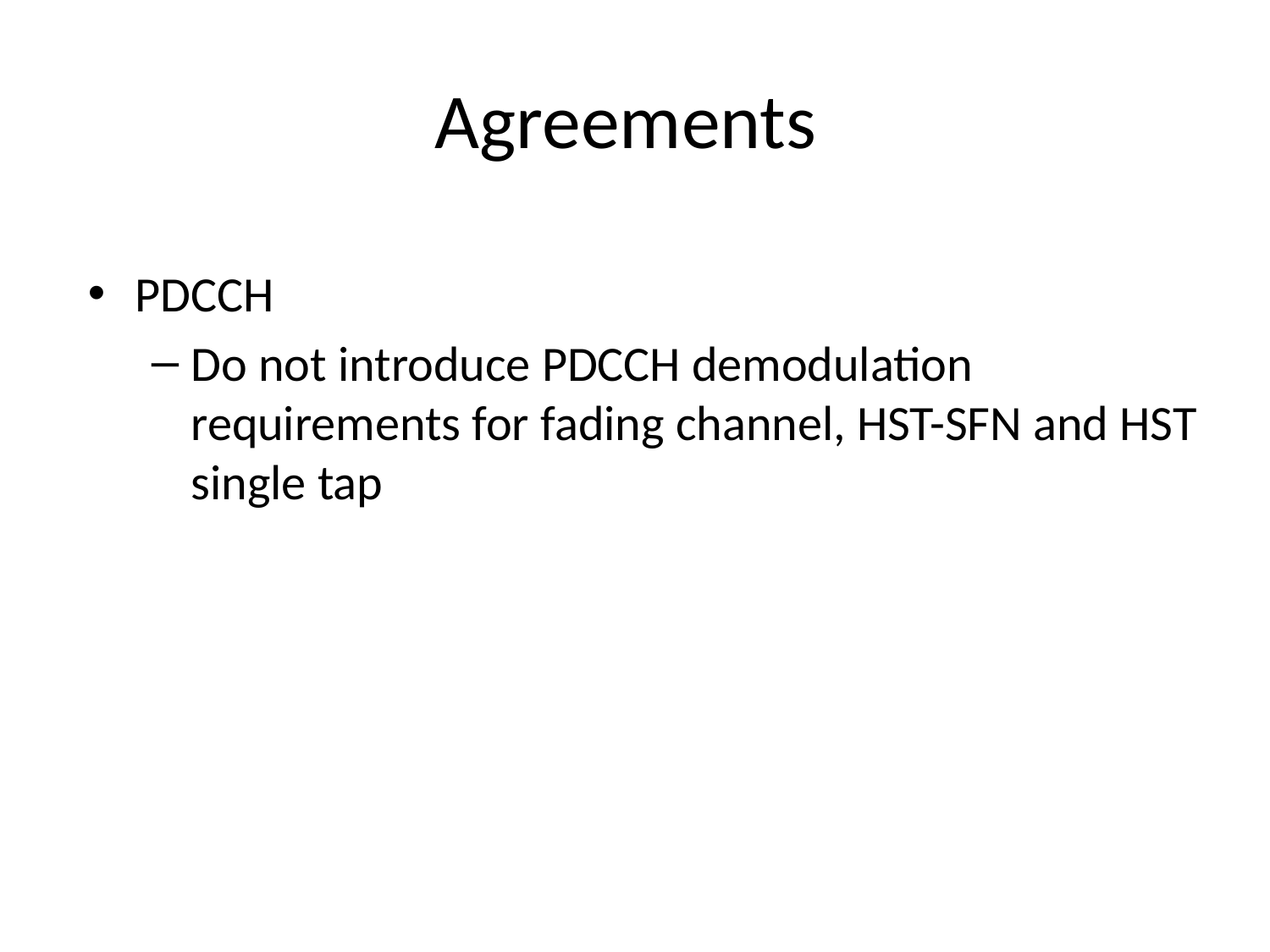

# Agreements
PDCCH
Do not introduce PDCCH demodulation requirements for fading channel, HST-SFN and HST single tap